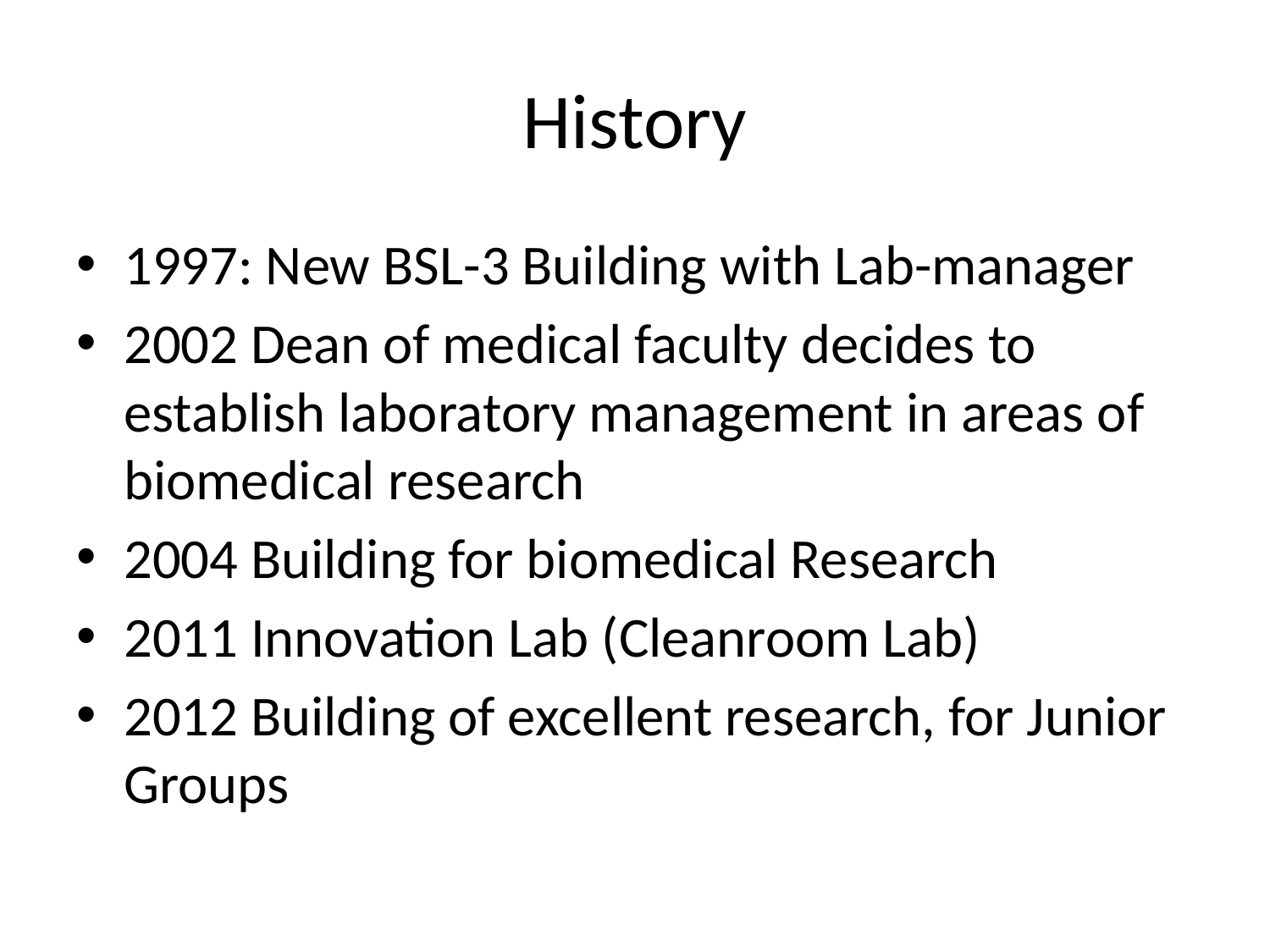

# History
1997: New BSL-3 Building with Lab-manager
2002 Dean of medical faculty decides to establish laboratory management in areas of biomedical research
2004 Building for biomedical Research
2011 Innovation Lab (Cleanroom Lab)
2012 Building of excellent research, for Junior Groups